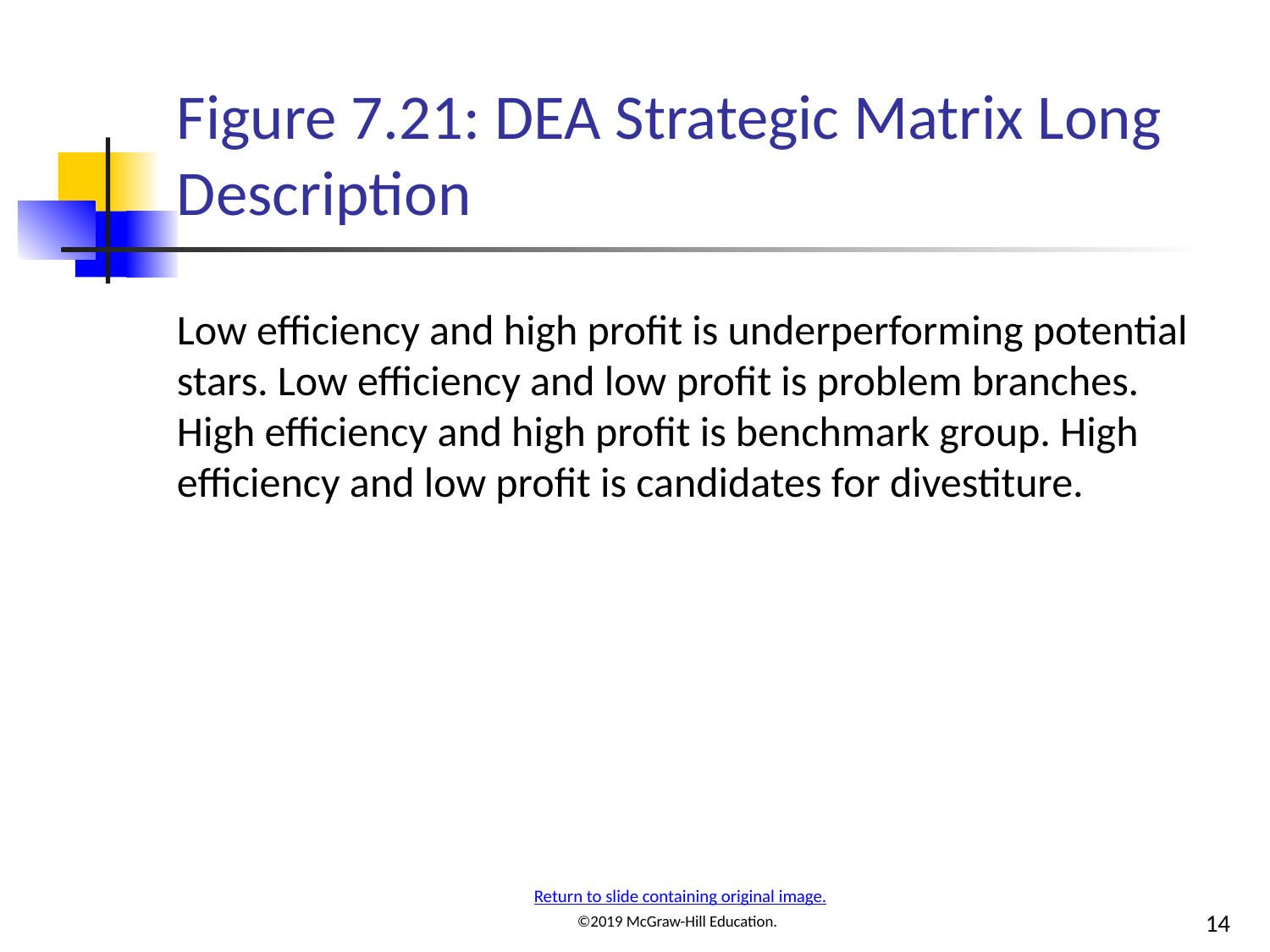

# Figure 7.21: DEA Strategic Matrix Long Description
Low efficiency and high profit is underperforming potential stars. Low efficiency and low profit is problem branches. High efficiency and high profit is benchmark group. High efficiency and low profit is candidates for divestiture.
Return to slide containing original image.